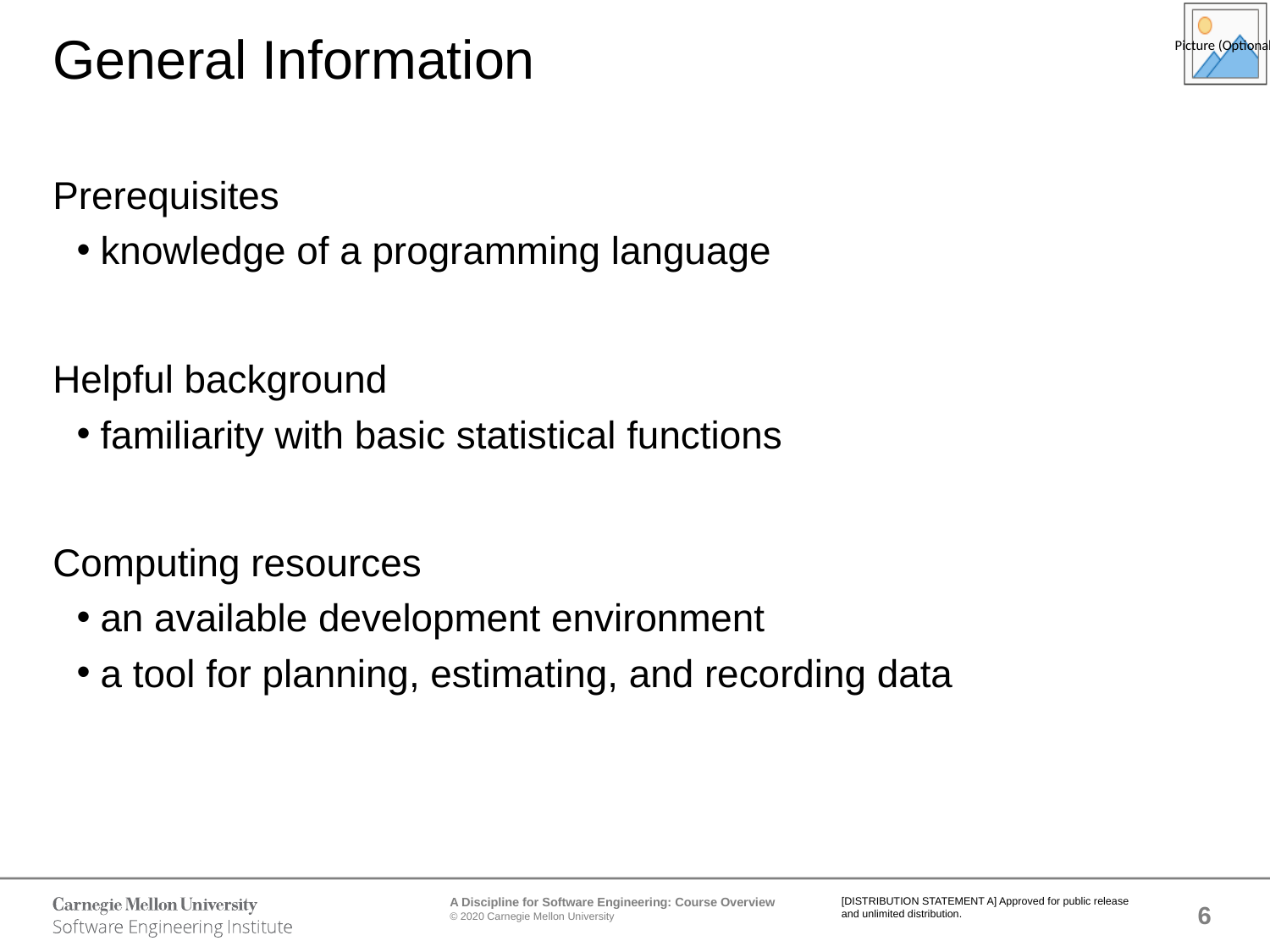

# General Information
Prerequisites
knowledge of a programming language

Helpful background
familiarity with basic statistical functions

Computing resources
an available development environment
a tool for planning, estimating, and recording data